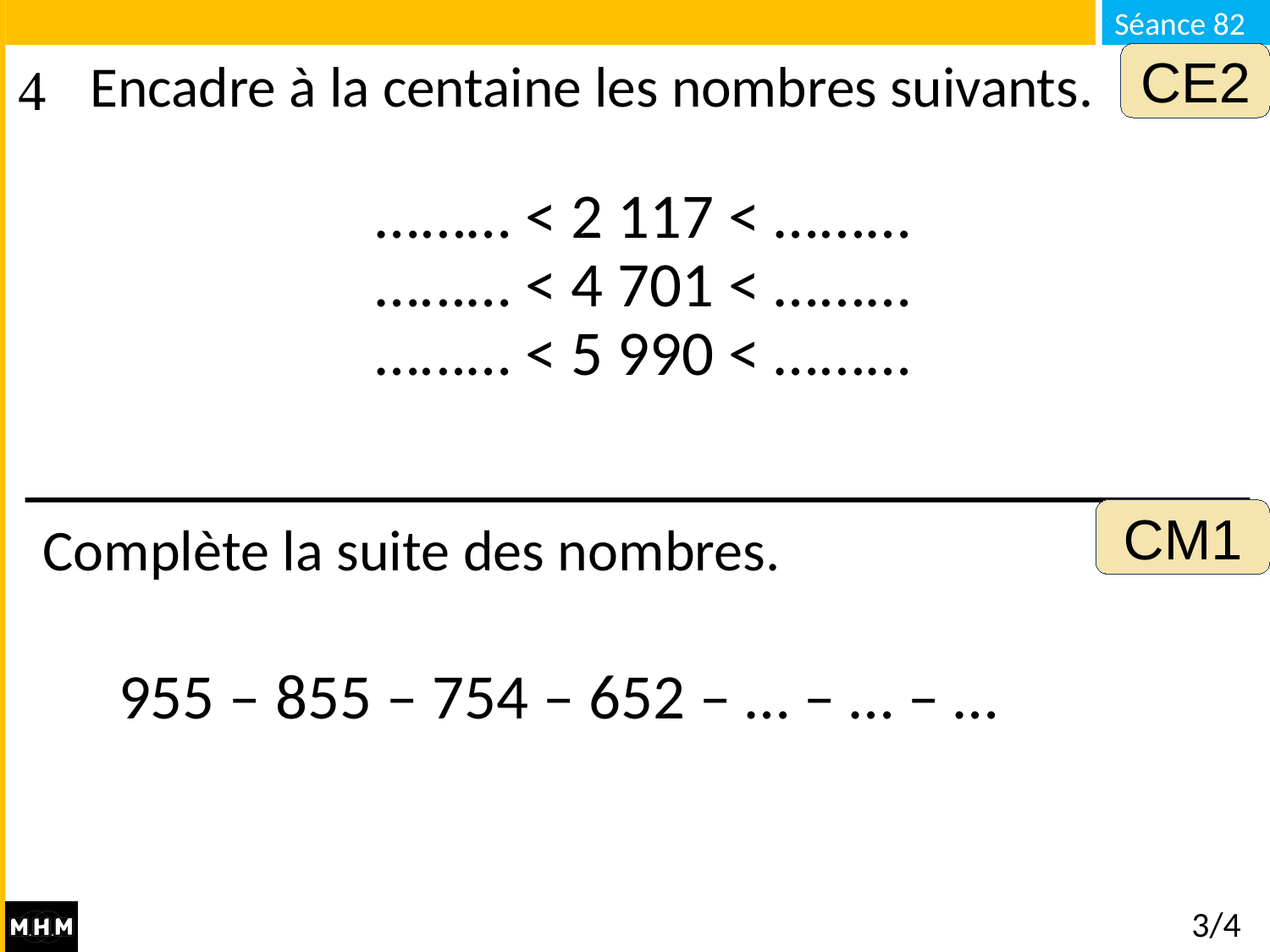

CE2
# Encadre à la centaine les nombres suivants.
  …...… < 2 117 < …...…
  …...… < 4 701 < …...…
  …...… < 5 990 < …...…
CM1

Complète la suite des nombres.
955 – 855 – 754 – 652 – … – … – …
3/4